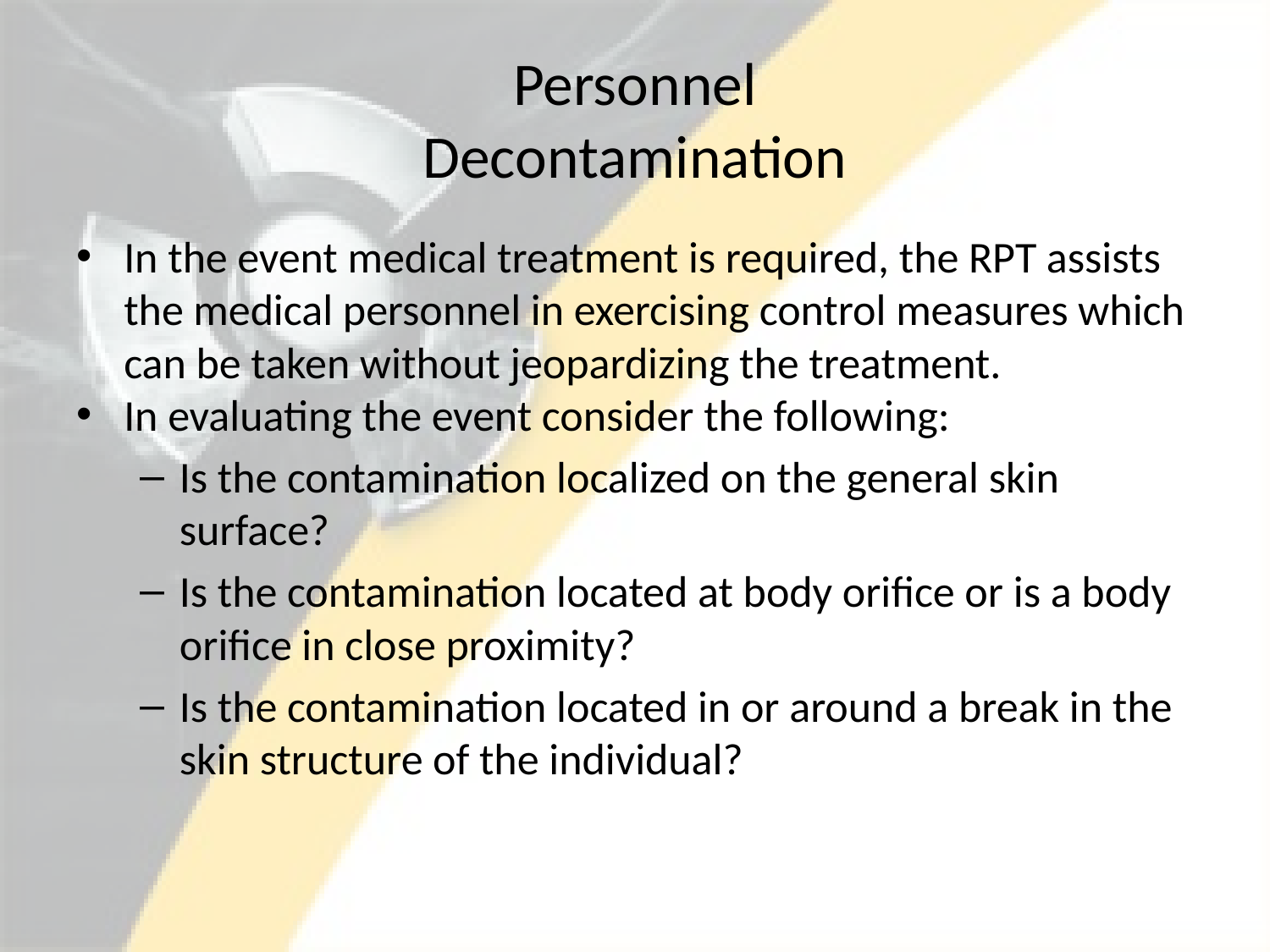

# Personnel Decontamination
In the event medical treatment is required, the RPT assists the medical personnel in exercising control measures which can be taken without jeopardizing the treatment.
In evaluating the event consider the following:
Is the contamination localized on the general skin surface?
Is the contamination located at body orifice or is a body orifice in close proximity?
Is the contamination located in or around a break in the skin structure of the individual?